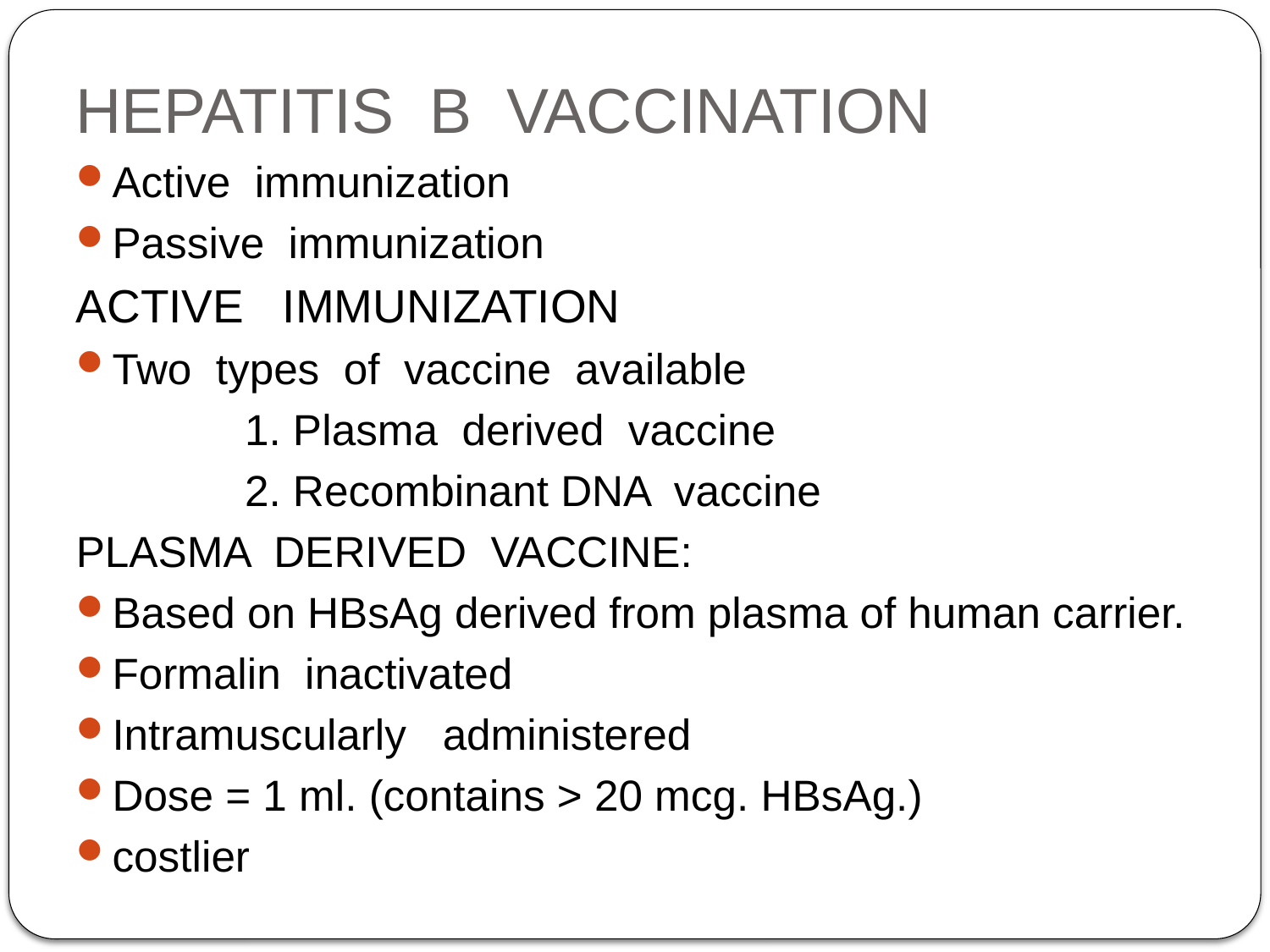

# HEPATITIS  B  VACCINATION
Active  immunization
Passive  immunization
ACTIVE   IMMUNIZATION
Two  types  of  vaccine  available
              1. Plasma  derived  vaccine
              2. Recombinant DNA  vaccine
PLASMA  DERIVED  VACCINE:
Based on HBsAg derived from plasma of human carrier.
Formalin  inactivated
Intramuscularly   administered
Dose = 1 ml. (contains > 20 mcg. HBsAg.)
costlier